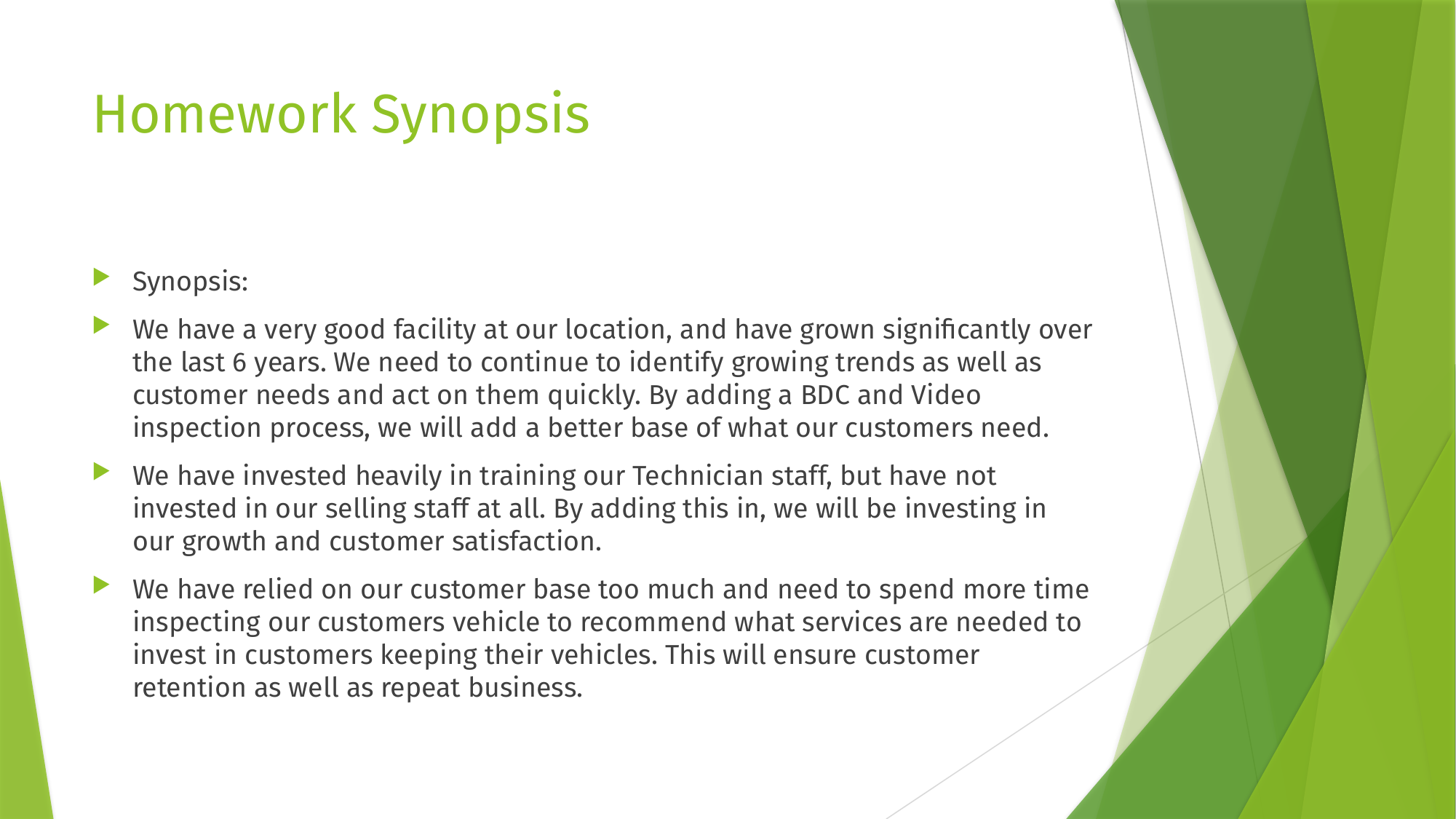

# Homework Synopsis
Synopsis:
We have a very good facility at our location, and have grown significantly over the last 6 years. We need to continue to identify growing trends as well as customer needs and act on them quickly. By adding a BDC and Video inspection process, we will add a better base of what our customers need.
We have invested heavily in training our Technician staff, but have not invested in our selling staff at all. By adding this in, we will be investing in our growth and customer satisfaction.
We have relied on our customer base too much and need to spend more time inspecting our customers vehicle to recommend what services are needed to invest in customers keeping their vehicles. This will ensure customer retention as well as repeat business.